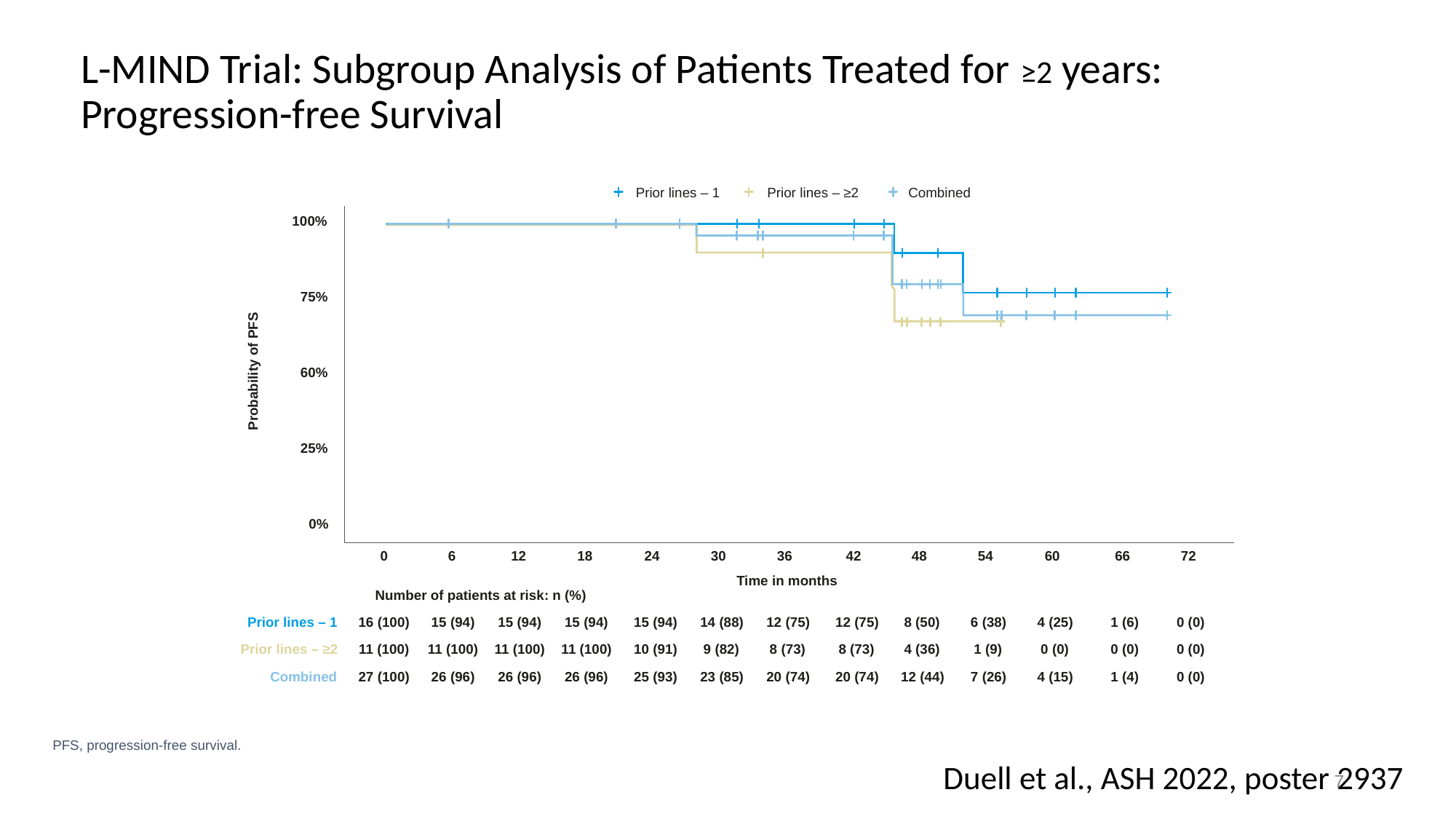

# L-MIND Trial: Subgroup Analysis of Patients Treated for ≥2 years: Progression-free Survival
Prior lines – 1

Prior lines – ≥2

Combined

100%
75%
60%
Probability of PFS
25%
0%
Time in months
Number of patients at risk: n (%)
Prior lines – 1
16 (100)

15 (94)

15 (94)

15 (94)

15 (94)

14 (88)

12 (75)

12 (75)

8 (50)

6 (38)

4 (25)

1 (6)

0 (0)
Prior lines – ≥2

11 (100)

11 (100)

11 (100)

11 (100)

10 (91)

9 (82)

8 (73)

8 (73)

4 (36)

1 (9)

0 (0)

0 (0)

0 (0)
Combined

27 (100)

26 (96)

26 (96)

26 (96)

25 (93)

23 (85)

20 (74)

20 (74)

12 (44)

7 (26)

4 (15)

1 (4)

0 (0)

6

12

18

24

30

36

42

48

54

60

66

72
0

PFS, progression-free survival.
Duell et al., ASH 2022, poster 2937
7